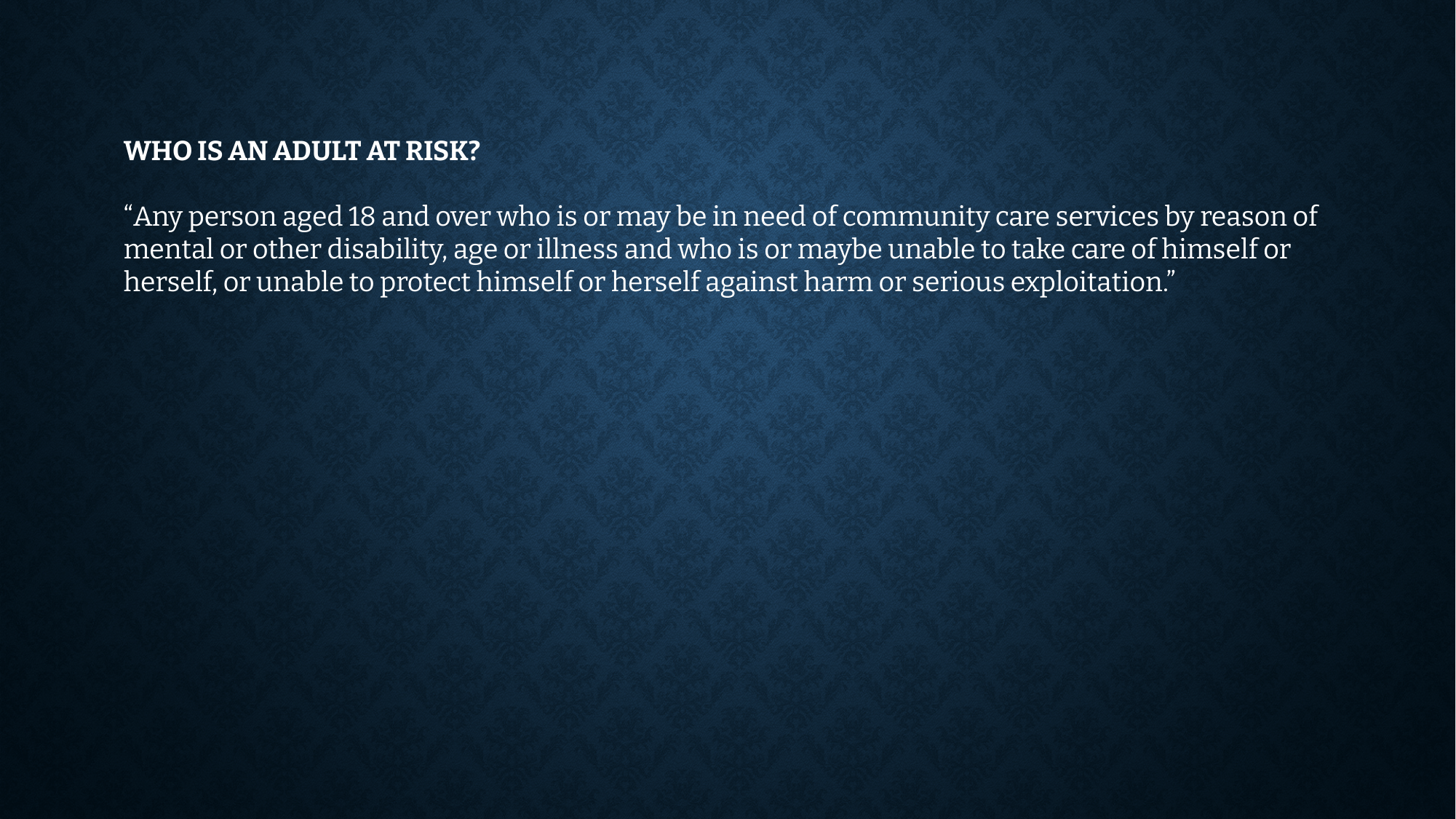

WHO IS AN ADULT AT RISK?

“Any person aged 18 and over who is or may be in need of community care services by reason of mental or other disability, age or illness and who is or maybe unable to take care of himself or herself, or unable to protect himself or herself against harm or serious exploitation.”